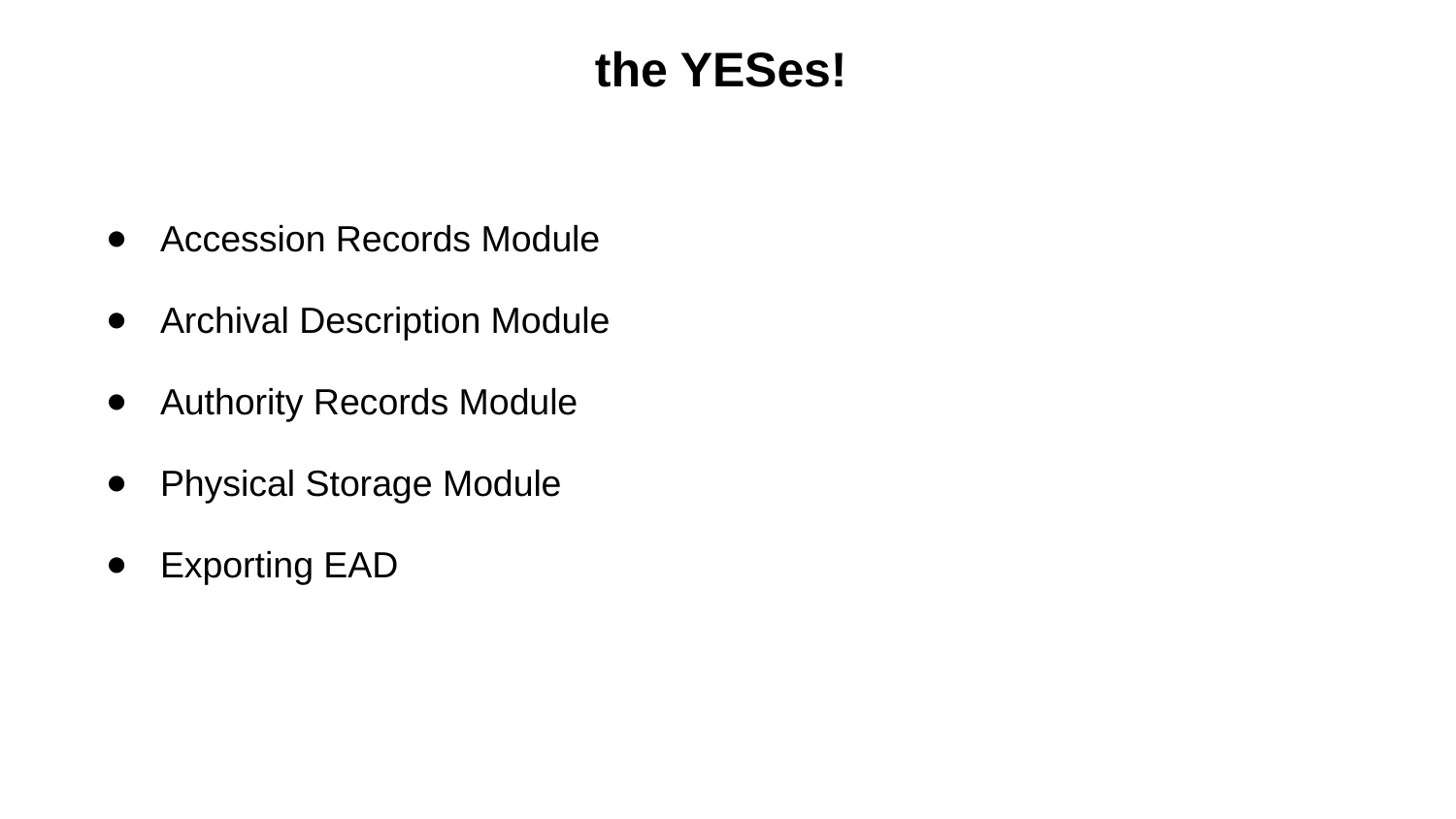

# the YESes!
Accession Records Module
Archival Description Module
Authority Records Module
Physical Storage Module
Exporting EAD